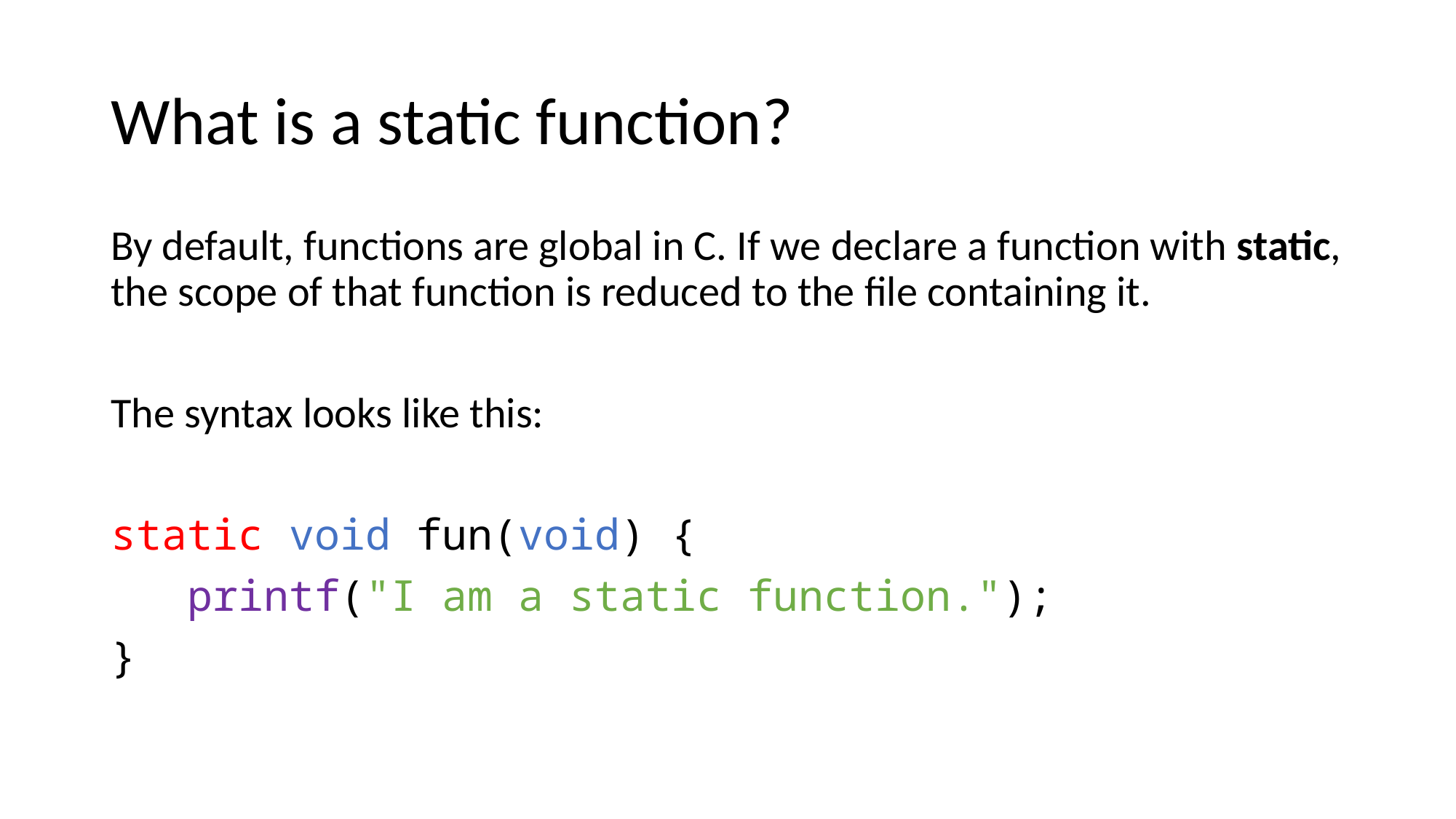

# What is a static function?
By default, functions are global in C. If we declare a function with static, the scope of that function is reduced to the file containing it.

The syntax looks like this:

static void fun(void) {
   printf("I am a static function.");
}